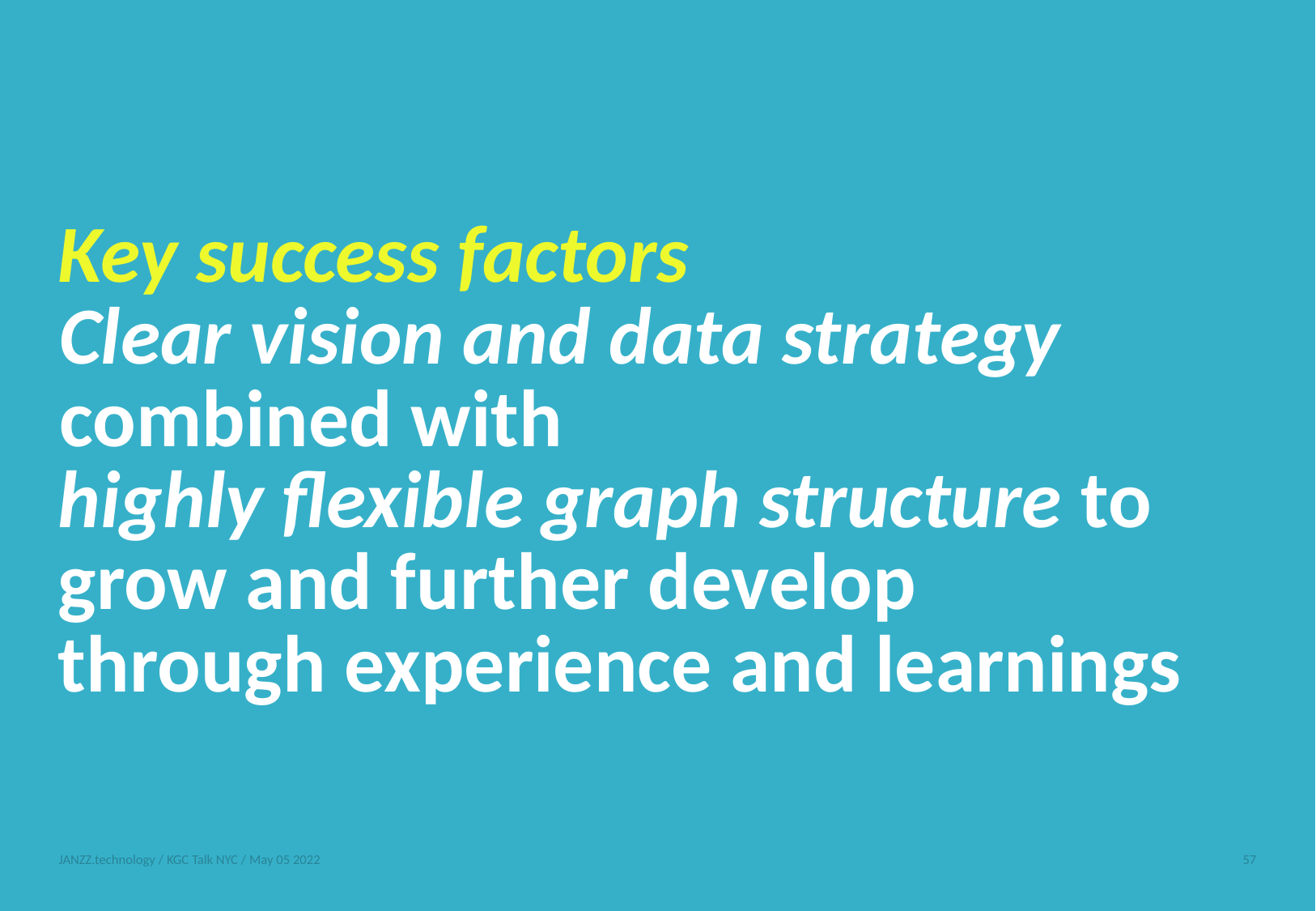

Key success factors
Clear vision and data strategy
combined with
highly flexible graph structure to
grow and further develop
through experience and learnings
JANZZ.technology / KGC Talk NYC / May 05 2022
57